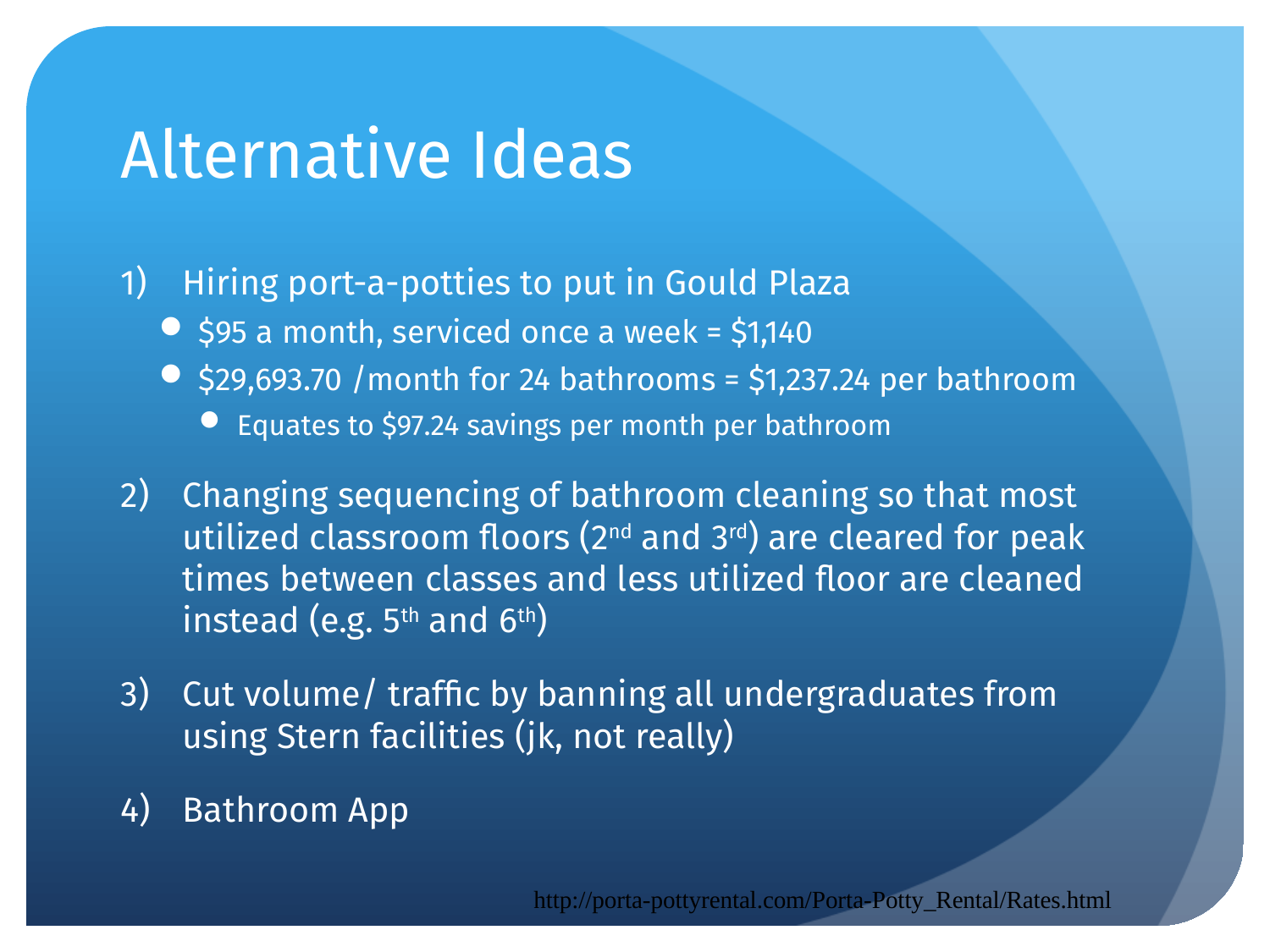

# Alternative Ideas
Hiring port-a-potties to put in Gould Plaza
$95 a month, serviced once a week = $1,140
$29,693.70 /month for 24 bathrooms = $1,237.24 per bathroom
Equates to $97.24 savings per month per bathroom
Changing sequencing of bathroom cleaning so that most utilized classroom floors (2nd and 3rd) are cleared for peak times between classes and less utilized floor are cleaned instead (e.g. 5th and 6th)
Cut volume/ traffic by banning all undergraduates from using Stern facilities (jk, not really)
Bathroom App
http://porta-pottyrental.com/Porta-Potty_Rental/Rates.html